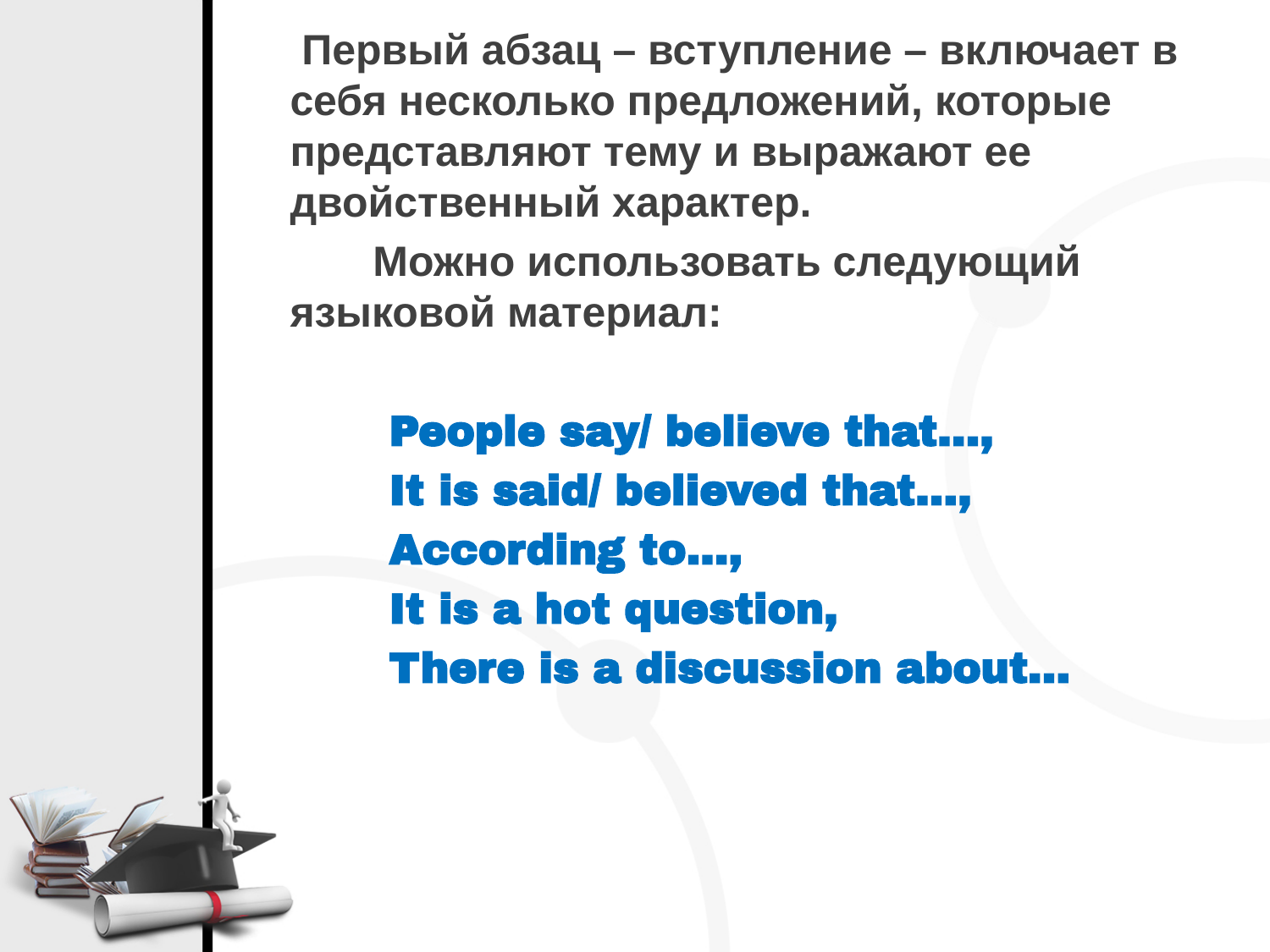

Первый абзац – вступление – включает в себя несколько предложений, которые представляют тему и выражают ее двойственный характер.
       Можно использовать следующий языковой материал:

       People say/ believe that…,
       It is said/ believed that…,
       According to…,
       It is a hot question,
       There is a discussion about…